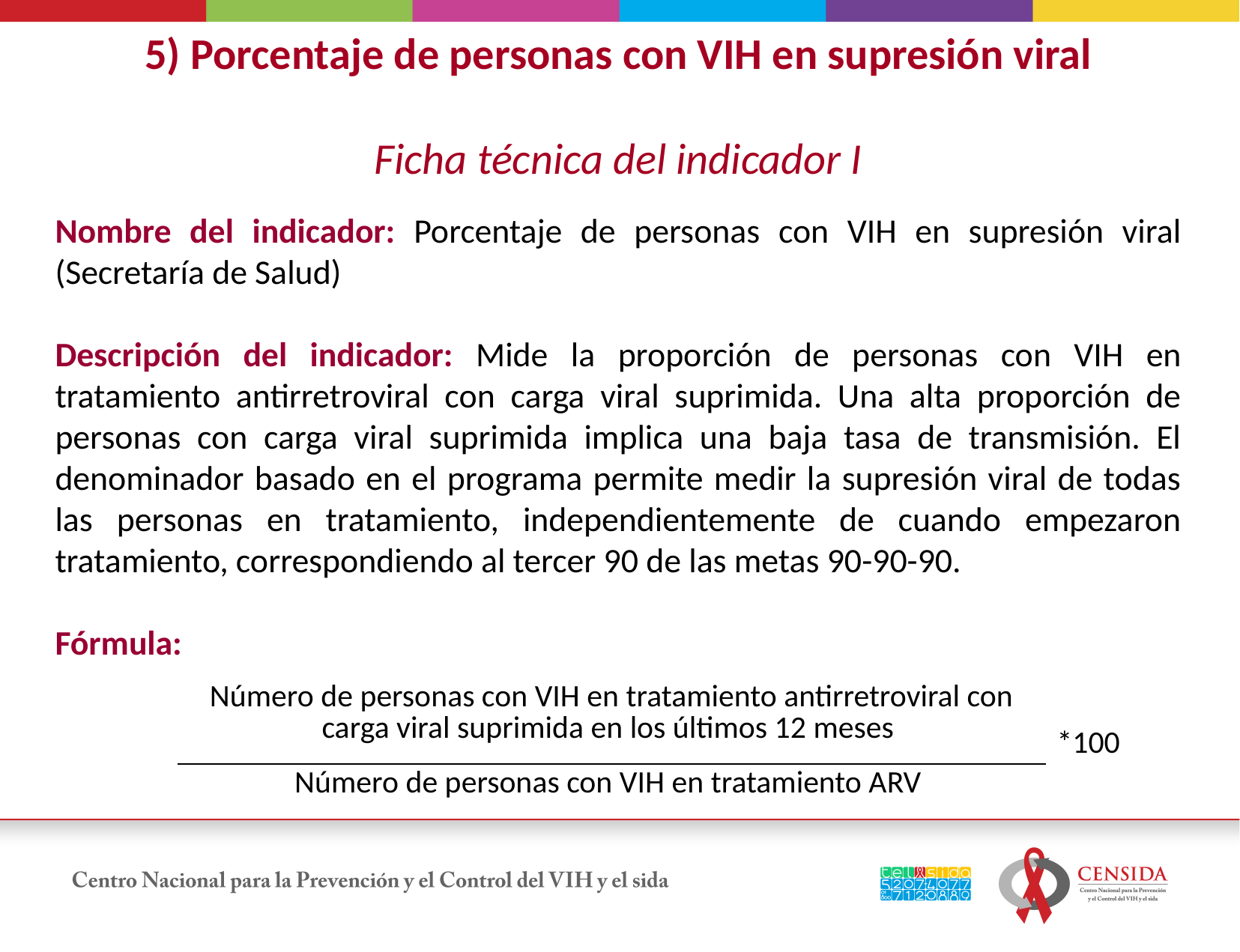

5) Porcentaje de personas con VIH en supresión viral
Ficha técnica del indicador I
Nombre del indicador: Porcentaje de personas con VIH en supresión viral (Secretaría de Salud)

Descripción del indicador: Mide la proporción de personas con VIH en tratamiento antirretroviral con carga viral suprimida. Una alta proporción de personas con carga viral suprimida implica una baja tasa de transmisión. El denominador basado en el programa permite medir la supresión viral de todas las personas en tratamiento, independientemente de cuando empezaron tratamiento, correspondiendo al tercer 90 de las metas 90-90-90.

Fórmula:

| Número de personas con VIH en tratamiento antirretroviral con carga viral suprimida en los últimos 12 meses | \*100 |
| --- | --- |
| Número de personas con VIH en tratamiento ARV |  |